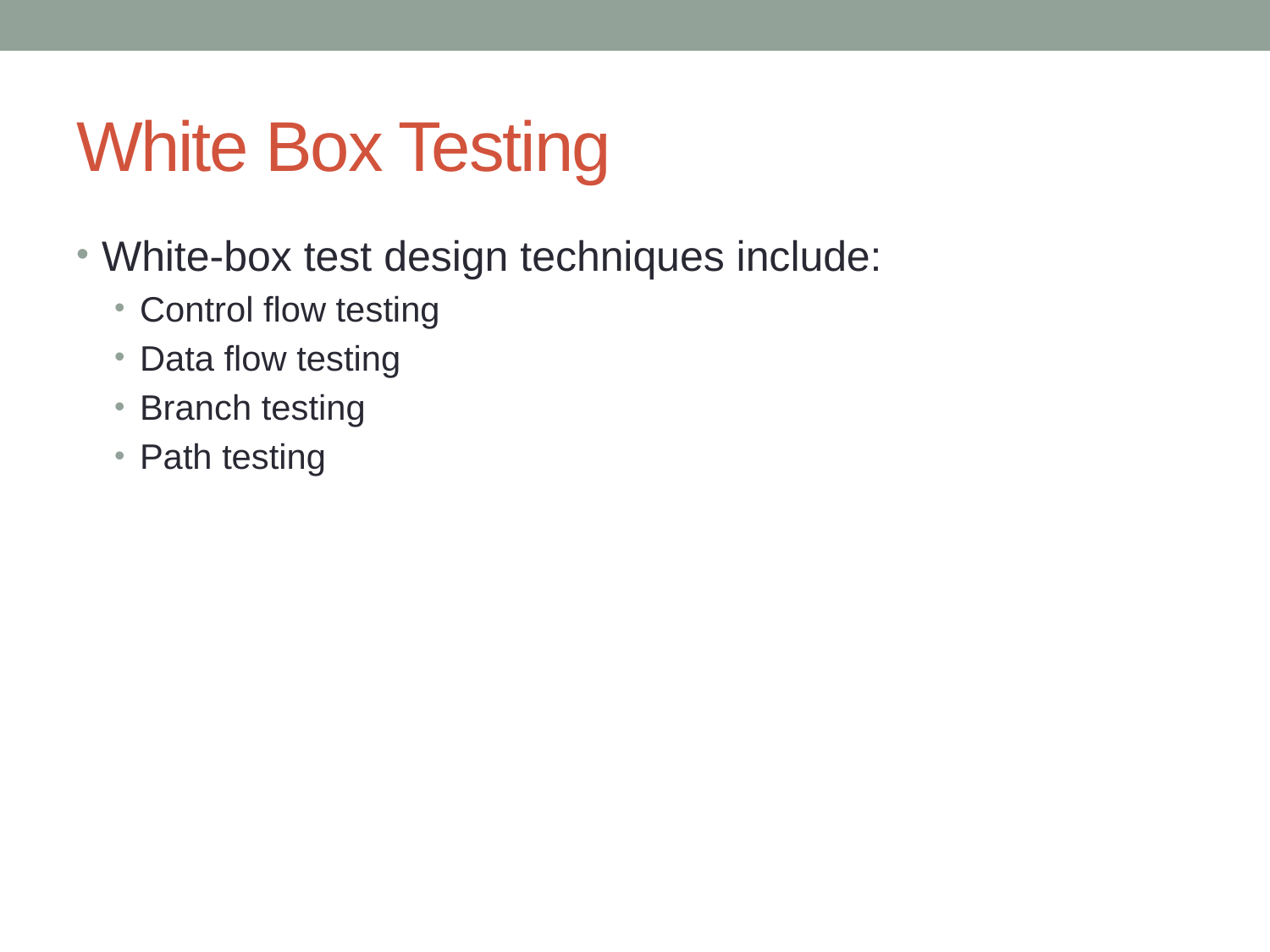

# White Box Testing
White-box test design techniques include:
Control flow testing
Data flow testing
Branch testing
Path testing